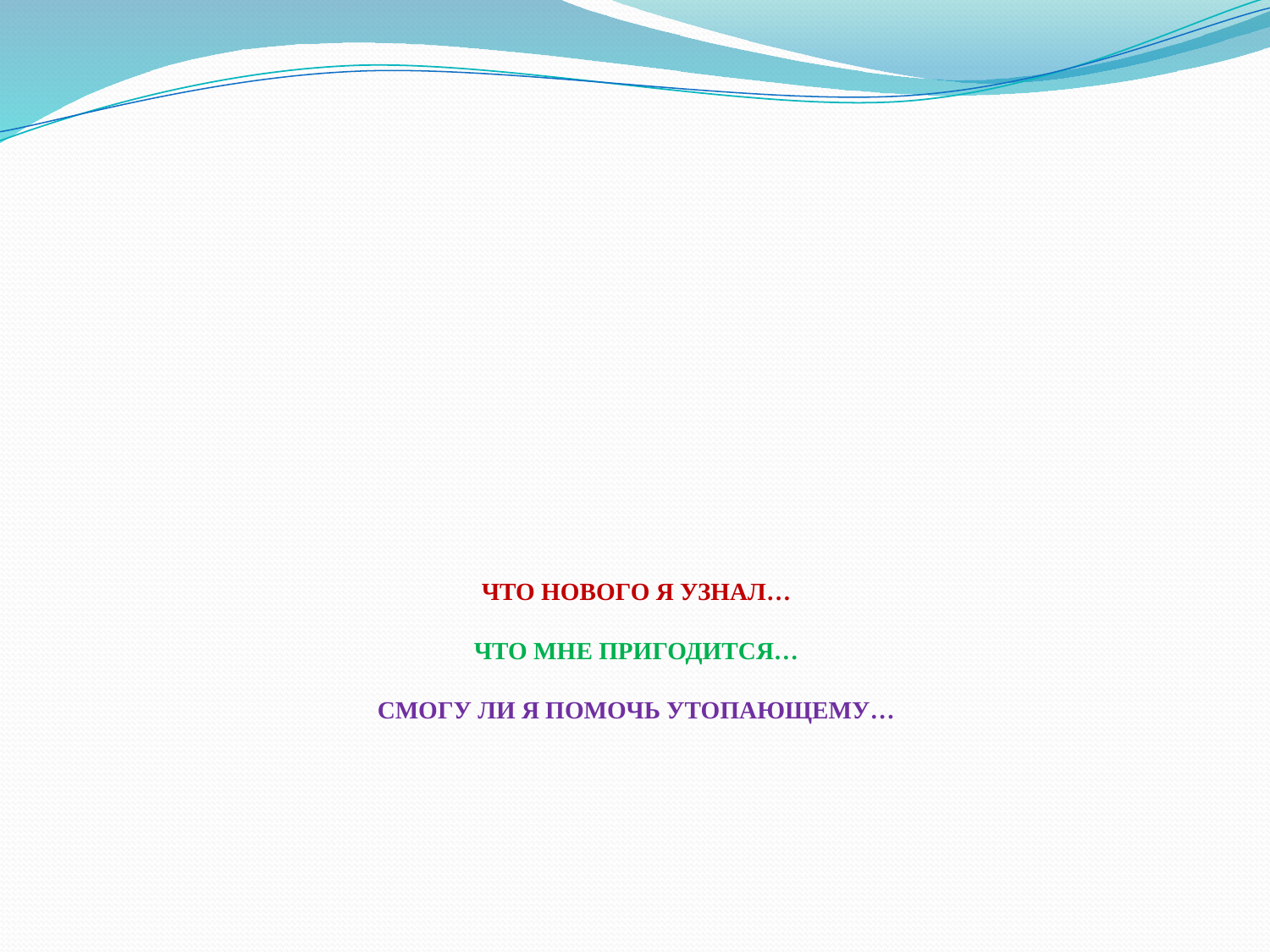

# ЧТО НОВОГО Я УЗНАЛ… ЧТО МНЕ ПРИГОДИТСЯ… СМОГУ ЛИ Я ПОМОЧЬ УТОПАЮЩЕМУ…